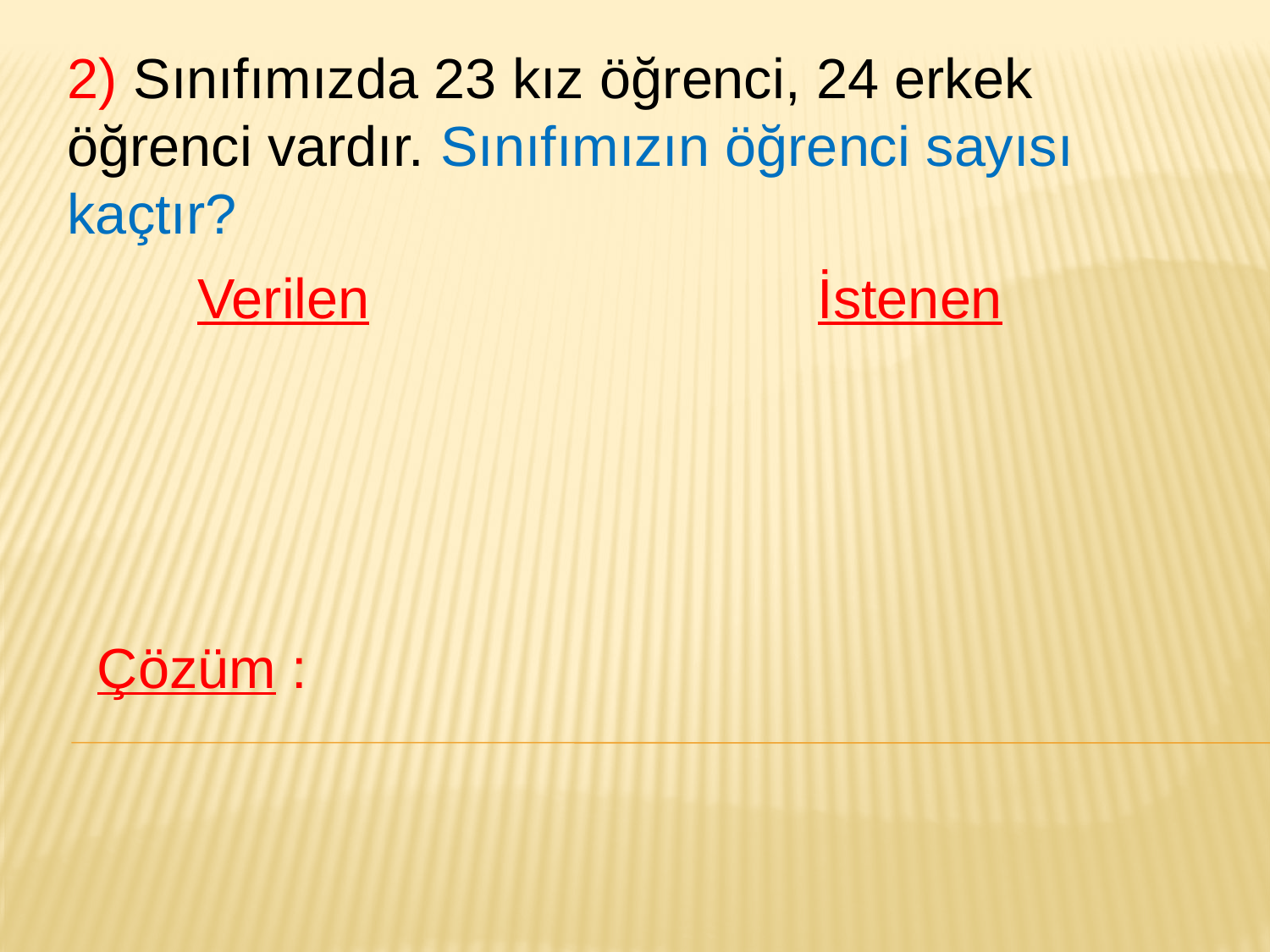

2) Sınıfımızda 23 kız öğrenci, 24 erkek öğrenci vardır. Sınıfımızın öğrenci sayısı kaçtır?

Verilen
İstenen
Çözüm :